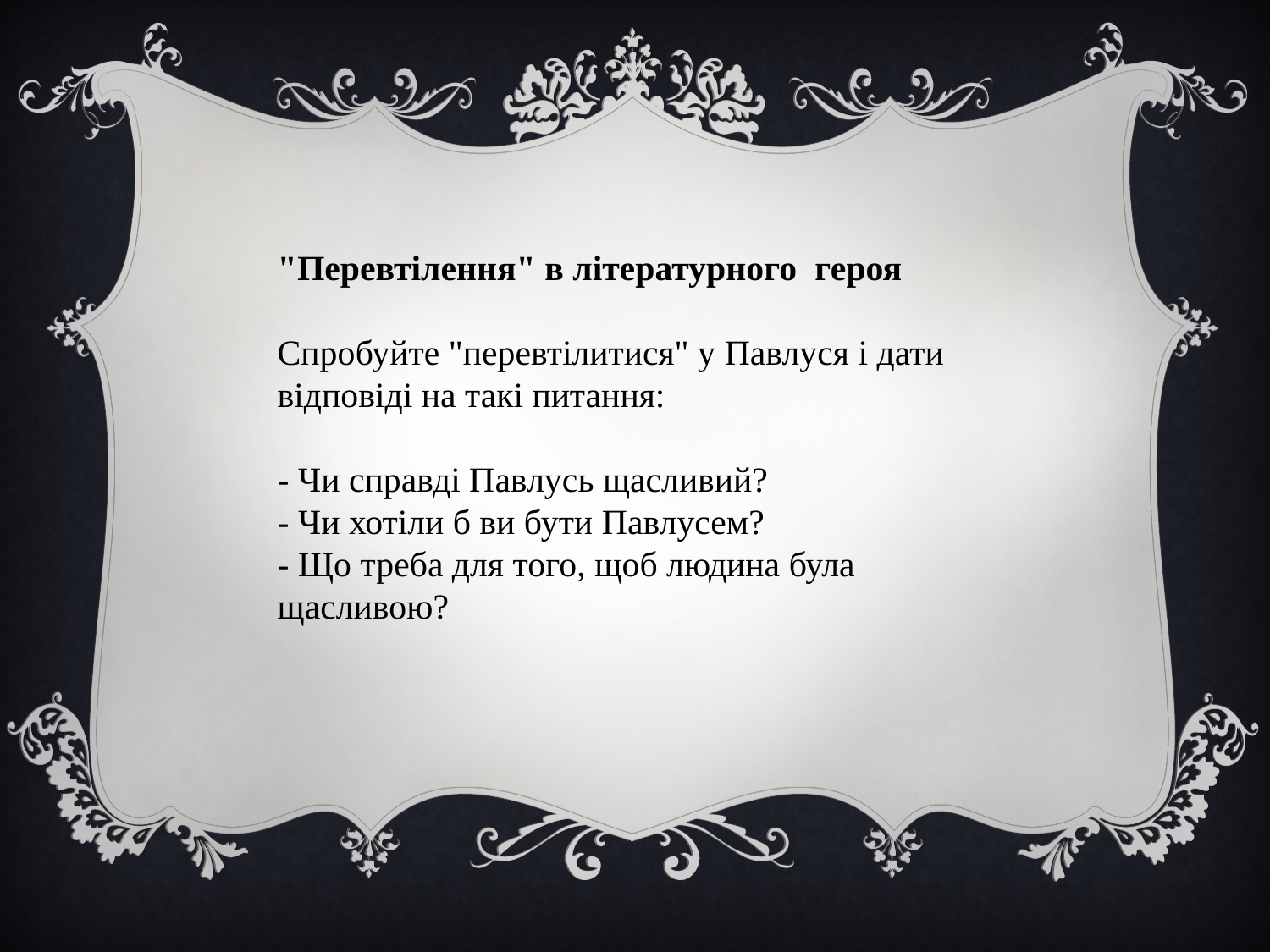

"Перевтілення" в літературного  героя
Спробуйте "перевтілитися" у Павлуся і дати відповіді на такі питання:
- Чи справді Павлусь щасливий?
- Чи хотіли б ви бути Павлусем?
- Що треба для того, щоб людина була щасливою?